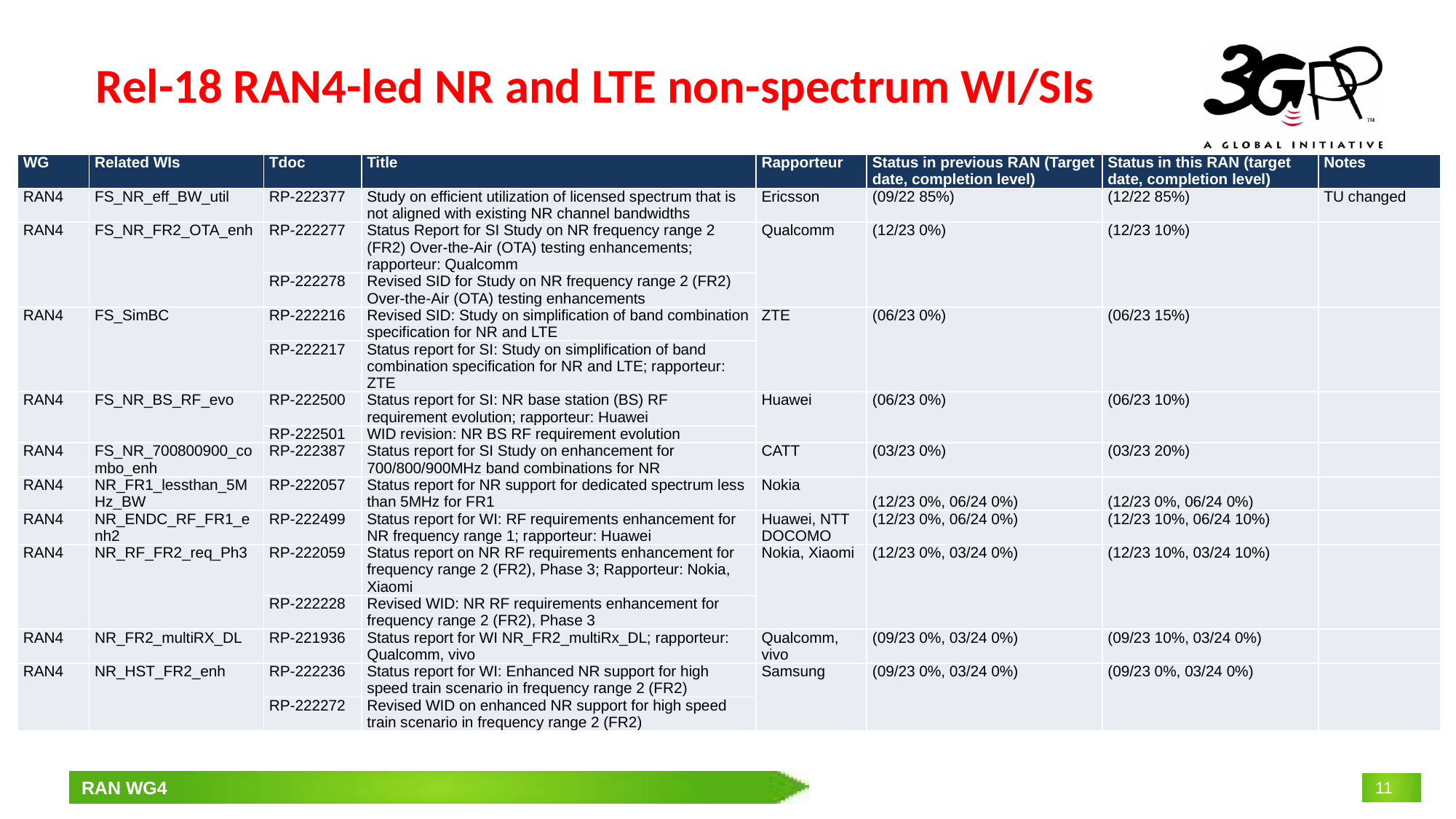

# Rel-18 RAN4-led NR and LTE non-spectrum WI/SIs
| WG | Related WIs | Tdoc | Title | Rapporteur | Status in previous RAN (Target date, completion level) | Status in this RAN (target date, completion level) | Notes |
| --- | --- | --- | --- | --- | --- | --- | --- |
| RAN3 | NR\_ENDC\_SON\_MDT\_enh2-Core | RP-222122 | Status report for WI on further enhancement of data collection for SONMDT in NR standalone and MR-DC | CMCC | (12/23 0%, n/a) | (12/23 10%, n/a) | TU changed (No RAN4 TU) |
| WG | Related WIs | Tdoc | Title | Rapporteur | Status in previous RAN (Target date, completion level) | Status in this RAN (target date, completion level) | Notes |
| --- | --- | --- | --- | --- | --- | --- | --- |
| RAN4 | FS\_NR\_eff\_BW\_util | RP-222377 | Study on efficient utilization of licensed spectrum that is not aligned with existing NR channel bandwidths | Ericsson | (09/22 85%) | (12/22 85%) | TU changed |
| RAN4 | FS\_NR\_FR2\_OTA\_enh | RP-222277 | Status Report for SI Study on NR frequency range 2 (FR2) Over-the-Air (OTA) testing enhancements; rapporteur: Qualcomm | Qualcomm | (12/23 0%) | (12/23 10%) |  |
|  |  | RP-222278 | Revised SID for Study on NR frequency range 2 (FR2) Over-the-Air (OTA) testing enhancements |  |  |  |  |
| RAN4 | FS\_SimBC | RP-222216 | Revised SID: Study on simplification of band combination specification for NR and LTE | ZTE | (06/23 0%) | (06/23 15%) |  |
|  |  | RP-222217 | Status report for SI: Study on simplification of band combination specification for NR and LTE; rapporteur: ZTE |  |  |  |  |
| RAN4 | FS\_NR\_BS\_RF\_evo | RP-222500 | Status report for SI: NR base station (BS) RF requirement evolution; rapporteur: Huawei | Huawei | (06/23 0%) | (06/23 10%) |  |
|  |  | RP-222501 | WID revision: NR BS RF requirement evolution |  |  |  |  |
| RAN4 | FS\_NR\_700800900\_combo\_enh | RP-222387 | Status report for SI Study on enhancement for 700/800/900MHz band combinations for NR | CATT | (03/23 0%) | (03/23 20%) |  |
| RAN4 | NR\_FR1\_lessthan\_5MHz\_BW | RP-222057 | Status report for NR support for dedicated spectrum less than 5MHz for FR1 | Nokia | (12/23 0%, 06/24 0%) | (12/23 0%, 06/24 0%) |  |
| RAN4 | NR\_ENDC\_RF\_FR1\_enh2 | RP-222499 | Status report for WI: RF requirements enhancement for NR frequency range 1; rapporteur: Huawei | Huawei, NTT DOCOMO | (12/23 0%, 06/24 0%) | (12/23 10%, 06/24 10%) |  |
| RAN4 | NR\_RF\_FR2\_req\_Ph3 | RP-222059 | Status report on NR RF requirements enhancement for frequency range 2 (FR2), Phase 3; Rapporteur: Nokia, Xiaomi | Nokia, Xiaomi | (12/23 0%, 03/24 0%) | (12/23 10%, 03/24 10%) |  |
|  |  | RP-222228 | Revised WID: NR RF requirements enhancement for frequency range 2 (FR2), Phase 3 |  |  |  |  |
| RAN4 | NR\_FR2\_multiRX\_DL | RP-221936 | Status report for WI NR\_FR2\_multiRx\_DL; rapporteur: Qualcomm, vivo | Qualcomm, vivo | (09/23 0%, 03/24 0%) | (09/23 10%, 03/24 0%) |  |
| RAN4 | NR\_HST\_FR2\_enh | RP-222236 | Status report for WI: Enhanced NR support for high speed train scenario in frequency range 2 (FR2) | Samsung | (09/23 0%, 03/24 0%) | (09/23 0%, 03/24 0%) |  |
|  |  | RP-222272 | Revised WID on enhanced NR support for high speed train scenario in frequency range 2 (FR2) |  |  |  |  |